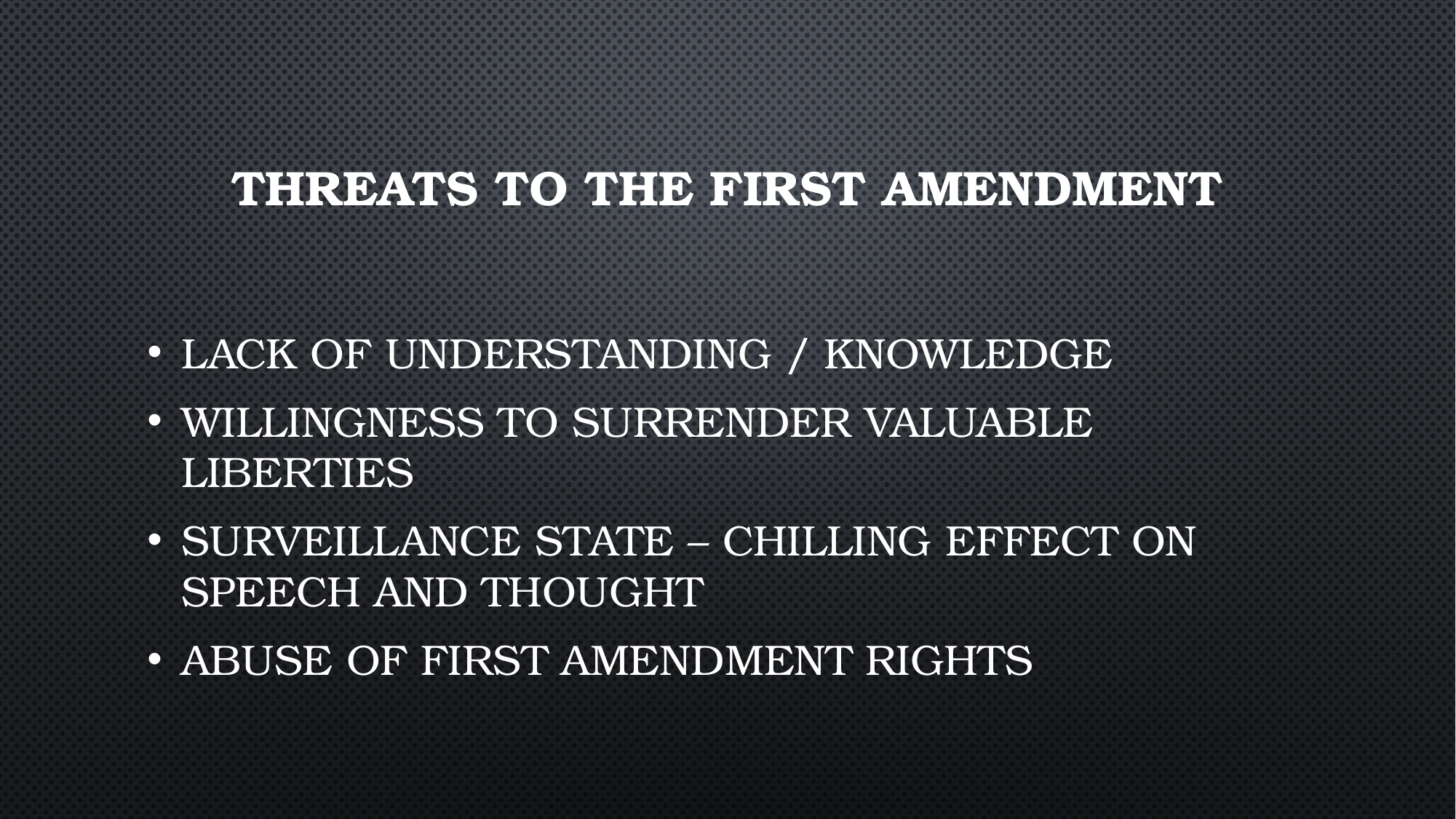

# Threats to the First Amendment
Lack of understanding / knowledge
Willingness to surrender valuable liberties
Surveillance State – Chilling effect on speech and thought
Abuse of First Amendment rights